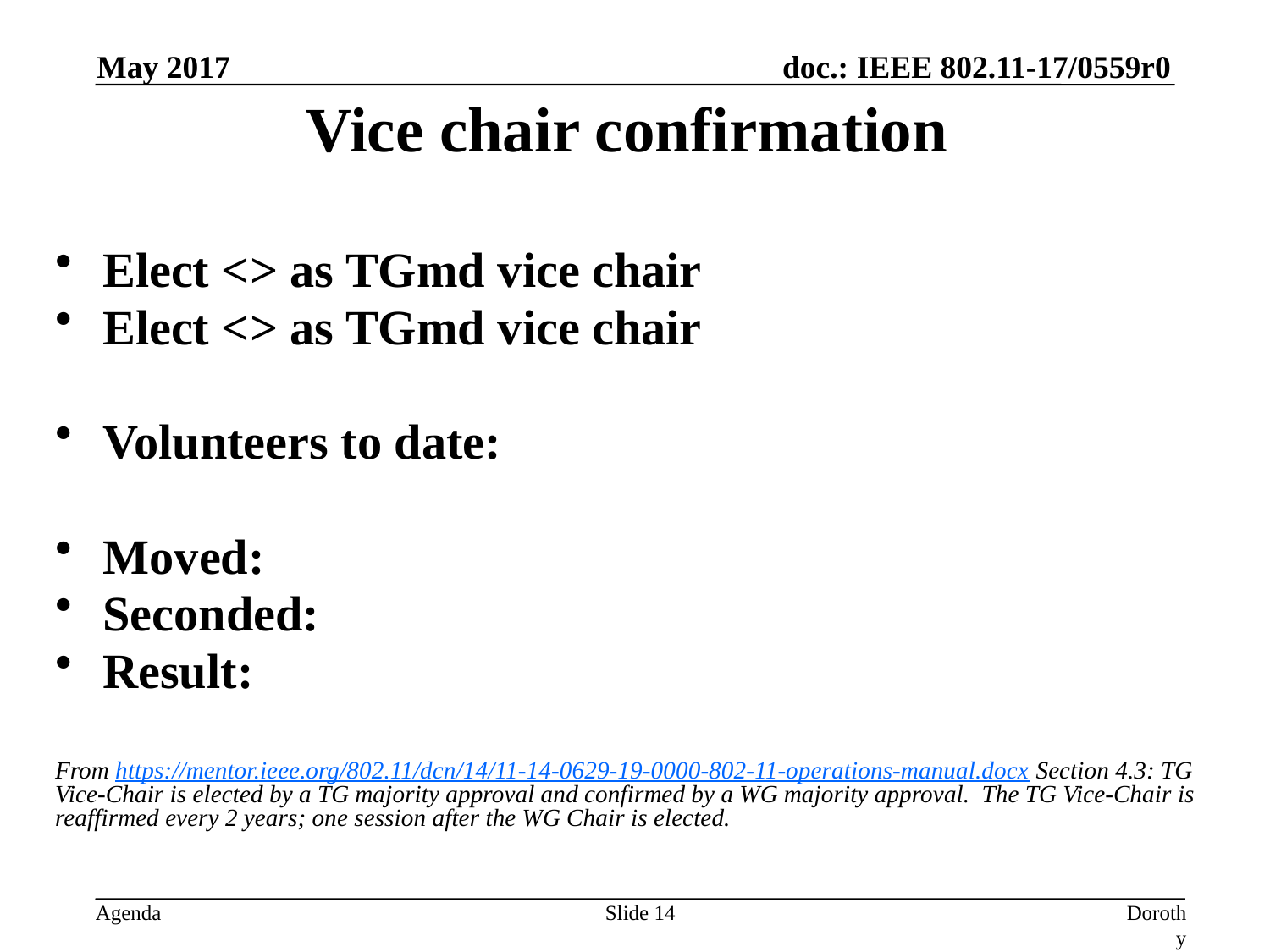

May 2017
# Vice chair confirmation
Elect <> as TGmd vice chair
Elect <> as TGmd vice chair

Volunteers to date:

Moved:
Seconded:
Result:

From https://mentor.ieee.org/802.11/dcn/14/11-14-0629-19-0000-802-11-operations-manual.docx Section 4.3: TG Vice-Chair is elected by a TG majority approval and confirmed by a WG majority approval.  The TG Vice-Chair is reaffirmed every 2 years; one session after the WG Chair is elected.

Slide 14
Dorothy Stanley, HP Enterprise